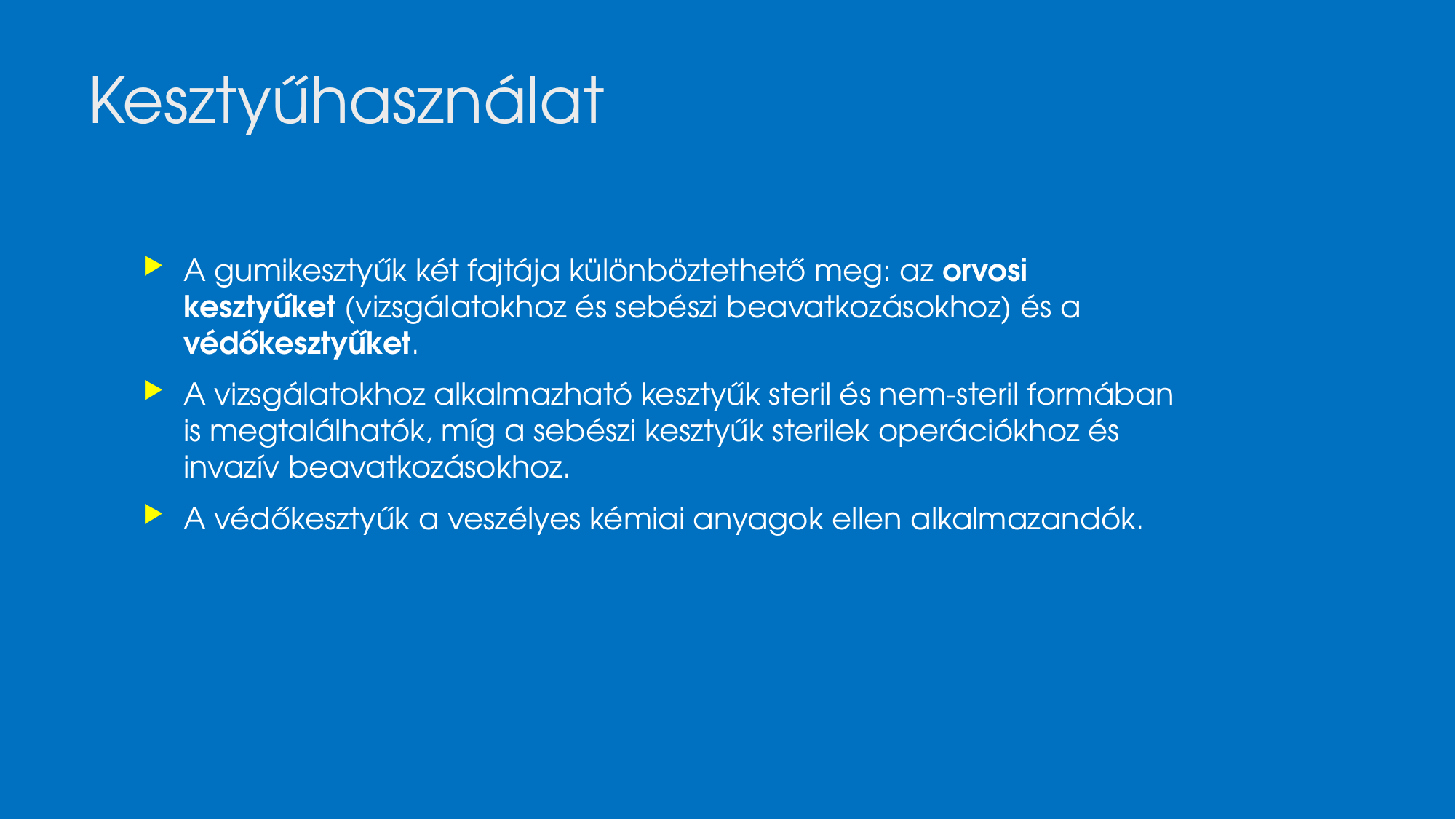

57
# Kesztyűhasználat
A gumikesztyűk két fajtája különböztethető meg: az orvosi kesztyűket (vizsgálatokhoz és sebészi beavatkozásokhoz) és a védőkesztyűket.
A vizsgálatokhoz alkalmazható kesztyűk steril és nem-steril formában is megtalálhatók, míg a sebészi kesztyűk sterilek operációkhoz és invazív beavatkozásokhoz.
A védőkesztyűk a veszélyes kémiai anyagok ellen alkalmazandók.